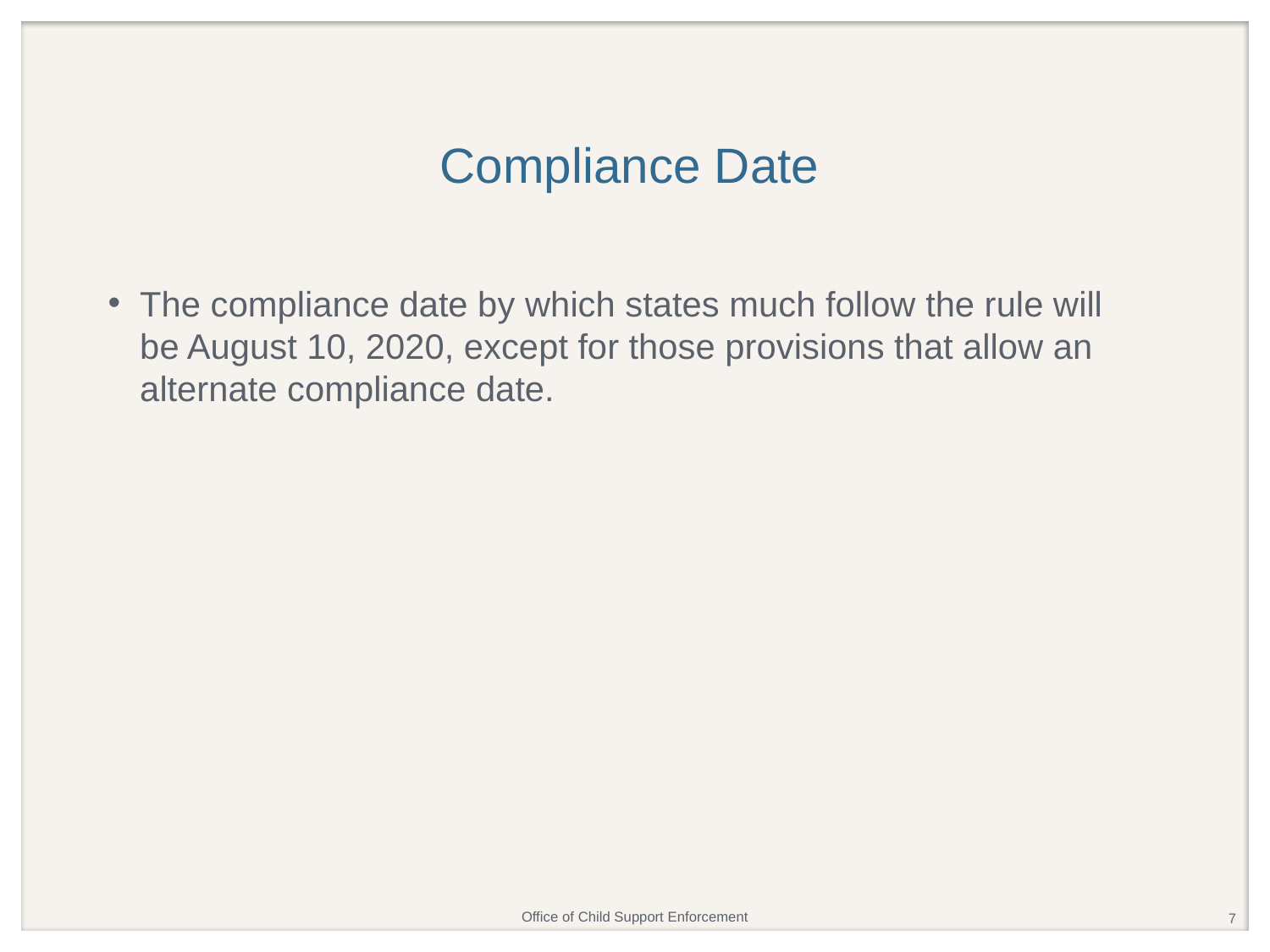

# Compliance Date
The compliance date by which states much follow the rule will be August 10, 2020, except for those provisions that allow an alternate compliance date.

7